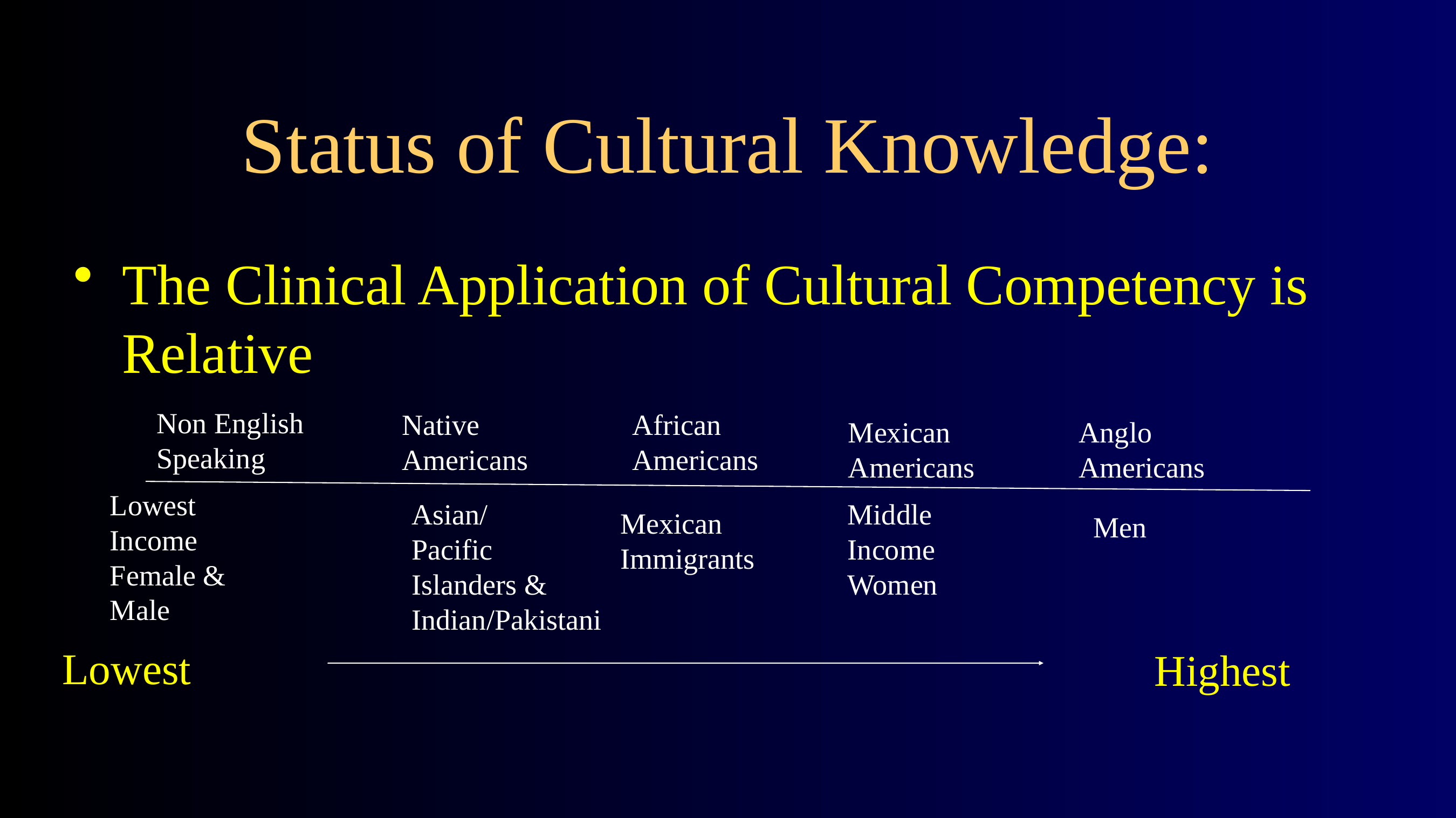

# Status of Cultural Knowledge:
The Clinical Application of Cultural Competency is Relative
Non English
Speaking
Native
Americans
African
Americans
Mexican
Americans
Anglo
Americans

Mexican
Immigrants
Lowest
Income
Female & Male

Asian/
Pacific
Islanders &
Indian/Pakistani
Middle
Income
Women
Men

Lowest

Highest